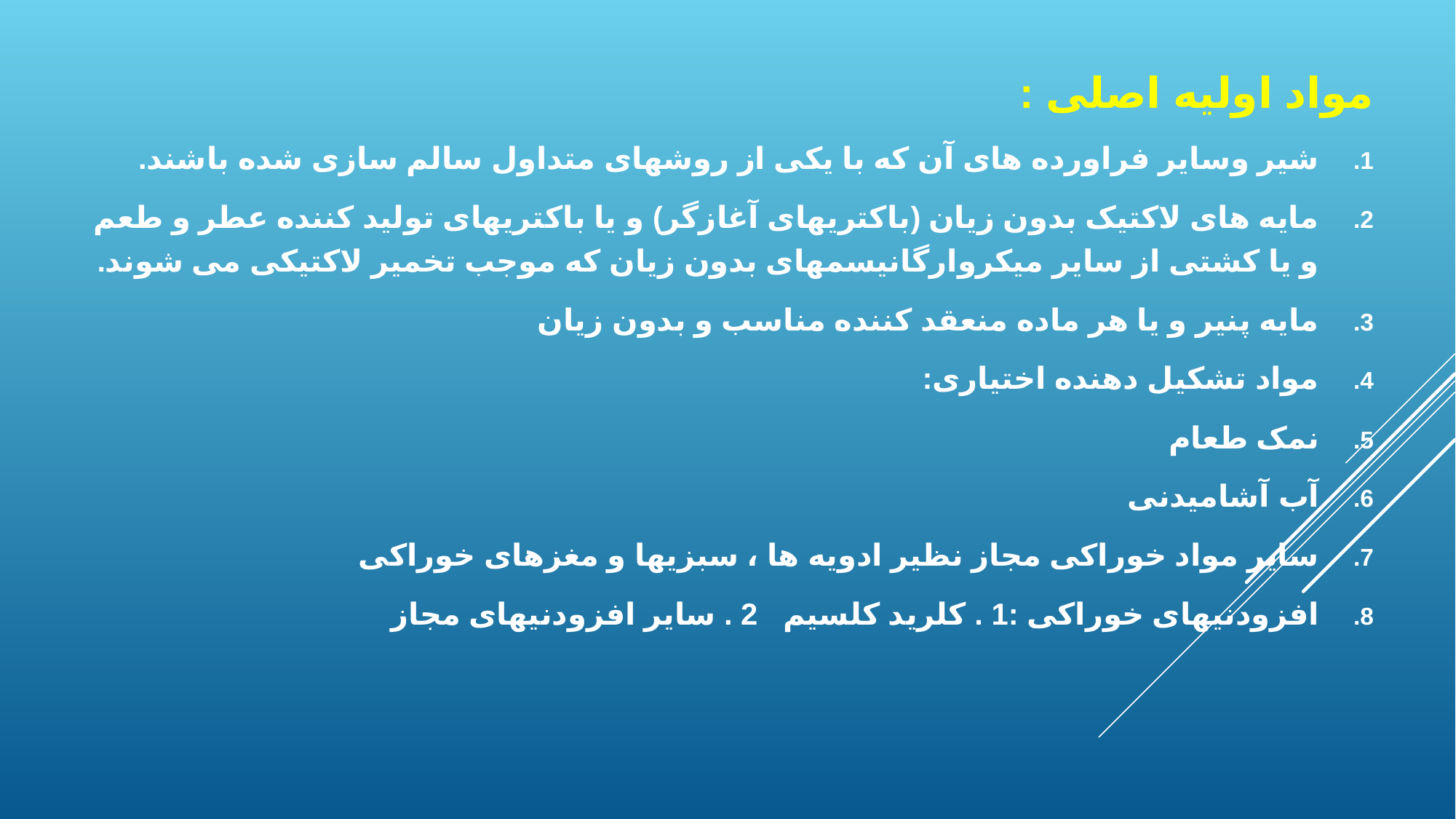

مواد اولیه اصلی :
شیر وسایر فراورده های آن که با یکی از روشهای متداول سالم سازی شده باشند.
مایه های لاکتیک بدون زیان (باکتریهای آغازگر) و یا باکتریهای تولید کننده عطر و طعم و یا کشتی از سایر میکروارگانیسمهای بدون زیان که موجب تخمیر لاکتیکی می شوند.
مایه پنیر و یا هر ماده منعقد کننده مناسب و بدون زیان
مواد تشکیل دهنده اختیاری:
نمک طعام
آب آشامیدنی
سایر مواد خوراکی مجاز نظیر ادویه ها ، سبزیها و مغزهای خوراکی
افزودنیهای خوراکی :1 . کلرید کلسیم   2 . سایر افزودنیهای مجاز